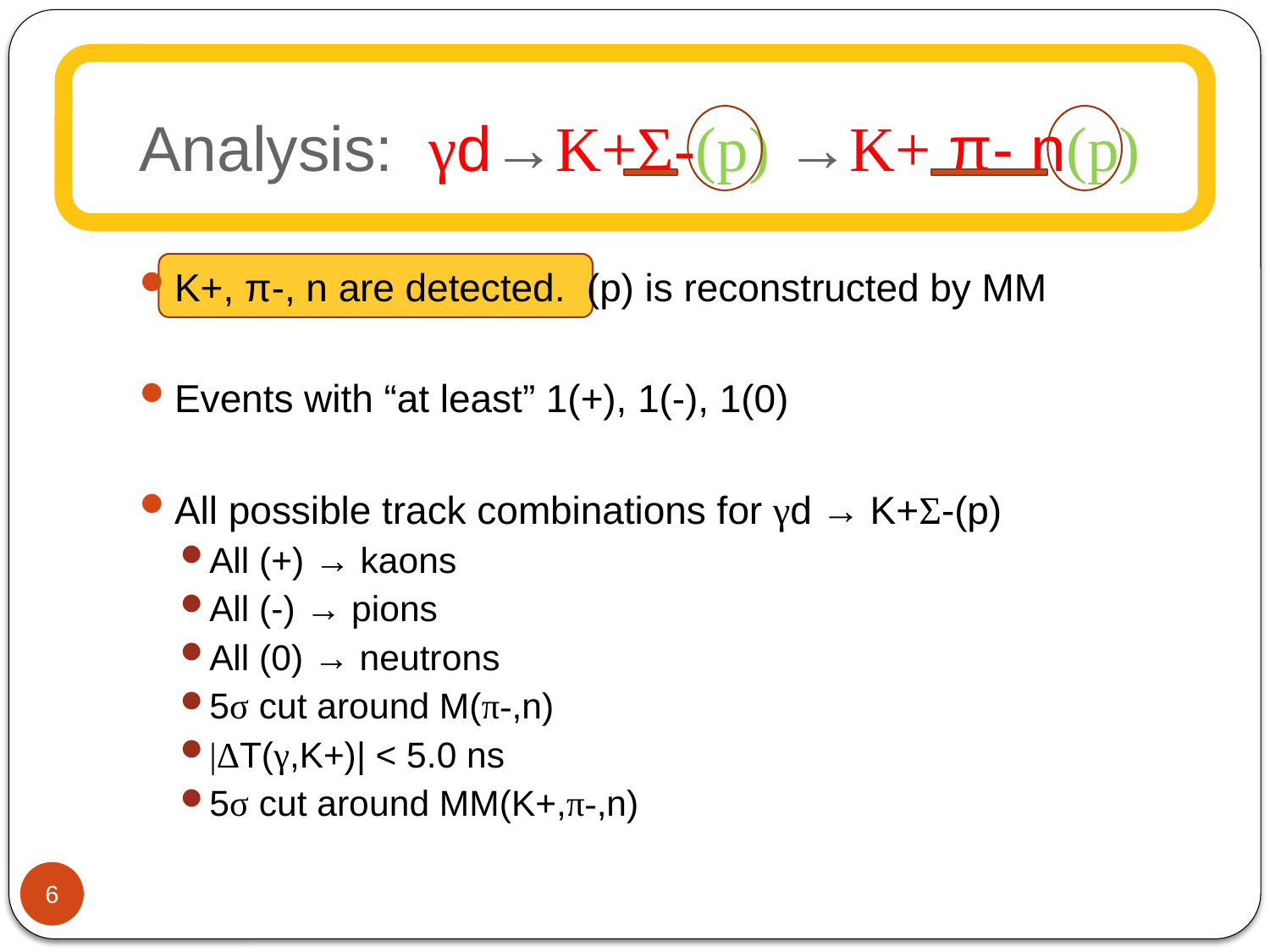

# Analysis:  γd→K+Σ-(p) →K+ π- n(p)

K+, π-, n are detected.  (p) is reconstructed by MM

Events with “at least” 1(+), 1(-), 1(0)

All possible track combinations for γd → K+Σ-(p)
All (+) → kaons
All (-) → pions
All (0) → neutrons
5σ cut around M(π-,n)
|ΔT(γ,K+)| < 5.0 ns
5σ cut around MM(K+,π-,n)

6